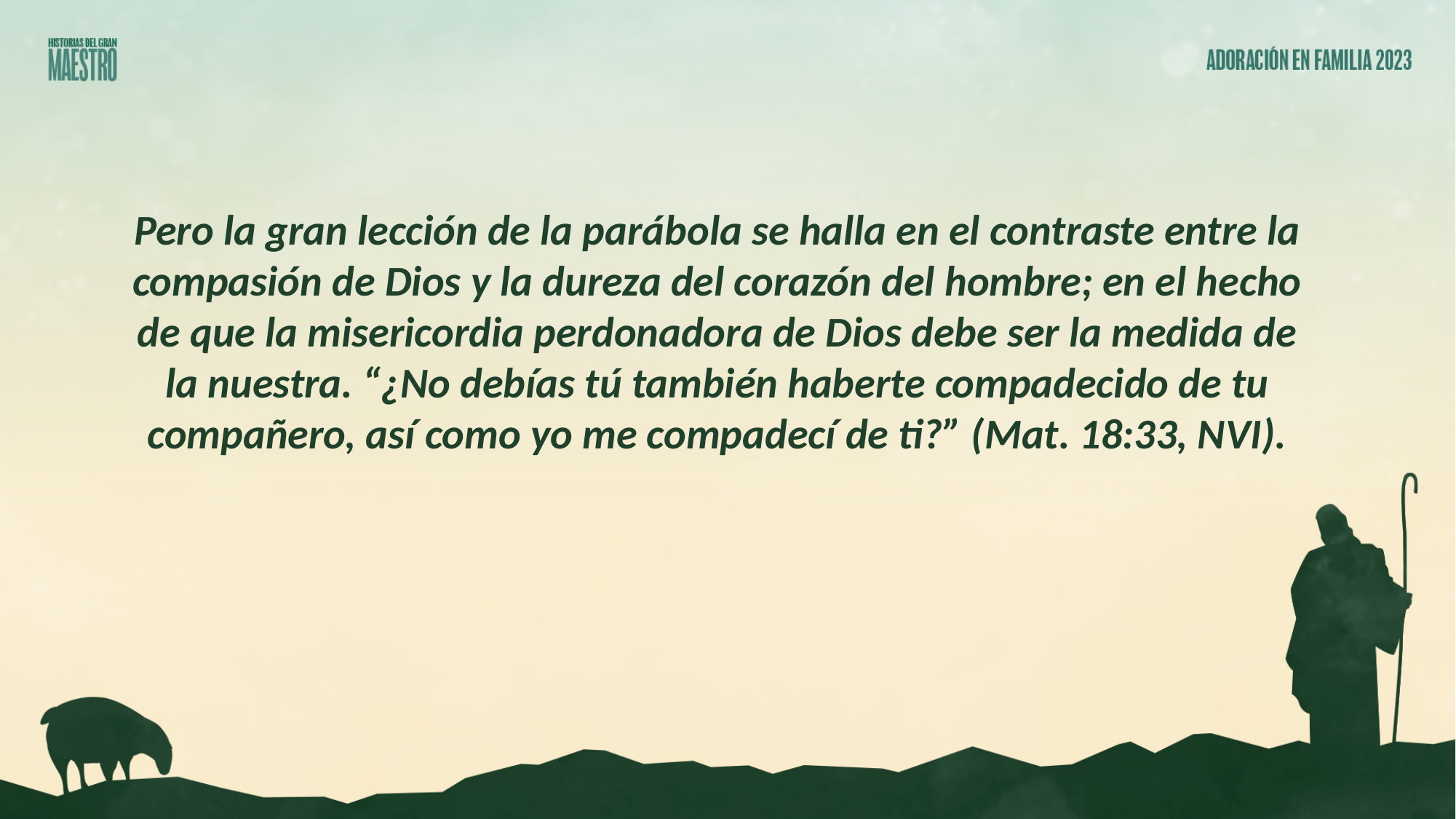

Pero la gran lección de la parábola se halla en el contraste entre la compasión de Dios y la dureza del corazón del hombre; en el hecho de que la misericordia perdonadora de Dios debe ser la medida de la nuestra. “¿No debías tú también haberte compadecido de tu compañero, así como yo me compadecí de ti?” (Mat. 18:33, NVI).